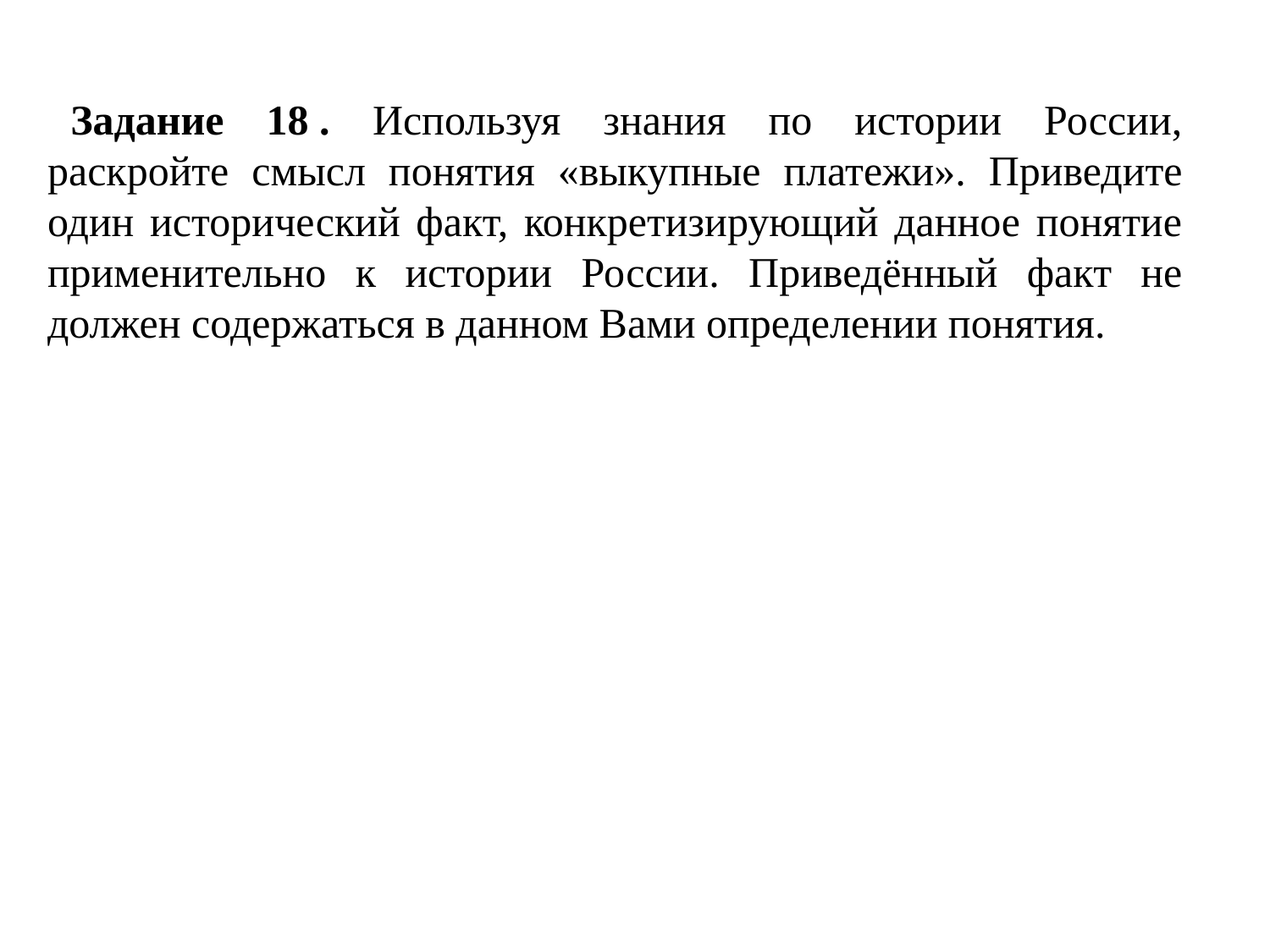

Задание 18 . Используя знания по истории России, раскройте смысл понятия «выкупные платежи». Приведите один исторический факт, конкретизирующий данное понятие применительно к истории России. Приведённый факт не должен содержаться в данном Вами определении понятия.